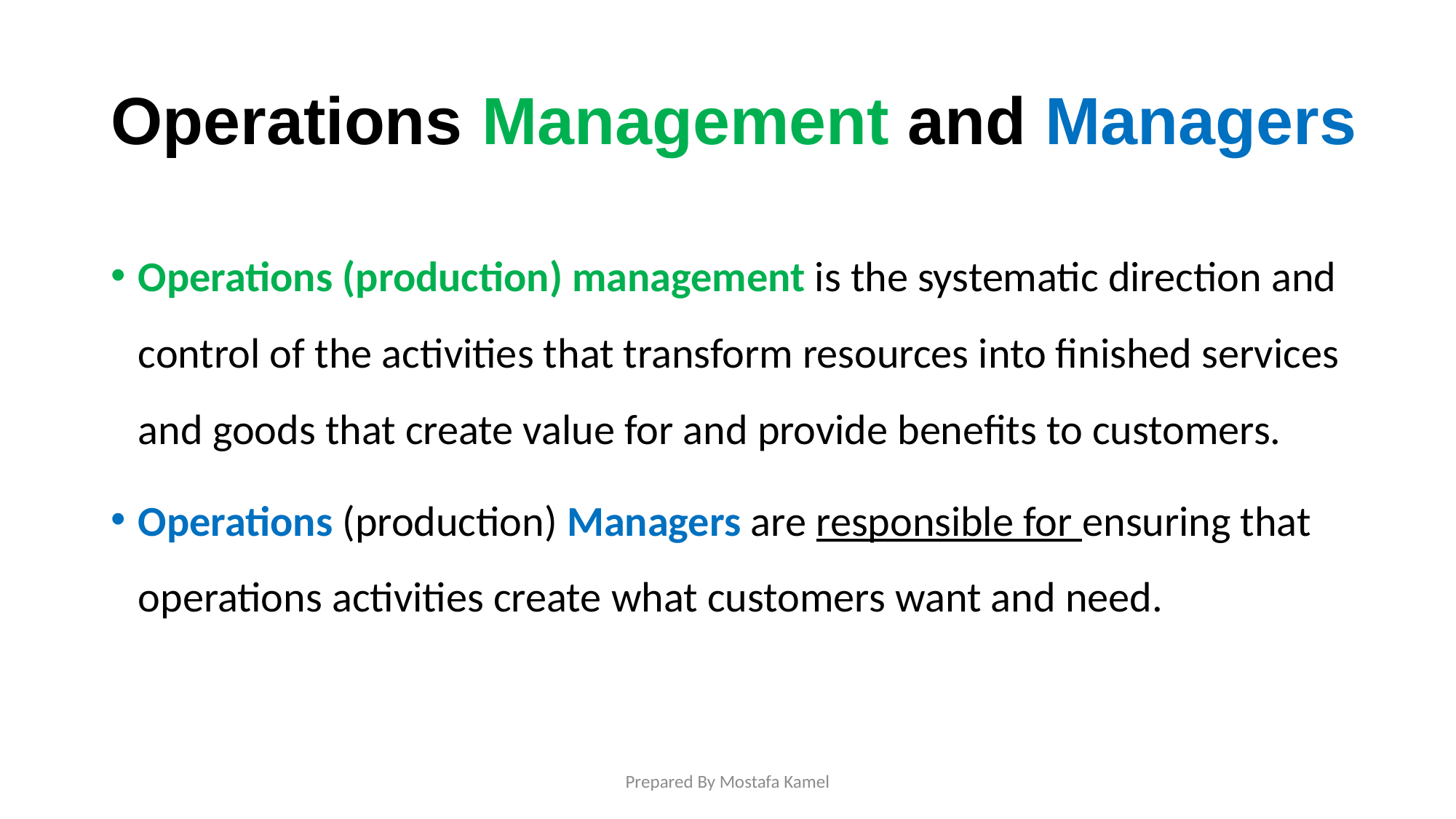

# Operations Management and Managers
Operations (production) management is the systematic direction and control of the activities that transform resources into finished services and goods that create value for and provide benefits to customers.
Operations (production) Managers are responsible for ensuring that operations activities create what customers want and need.
Prepared By Mostafa Kamel